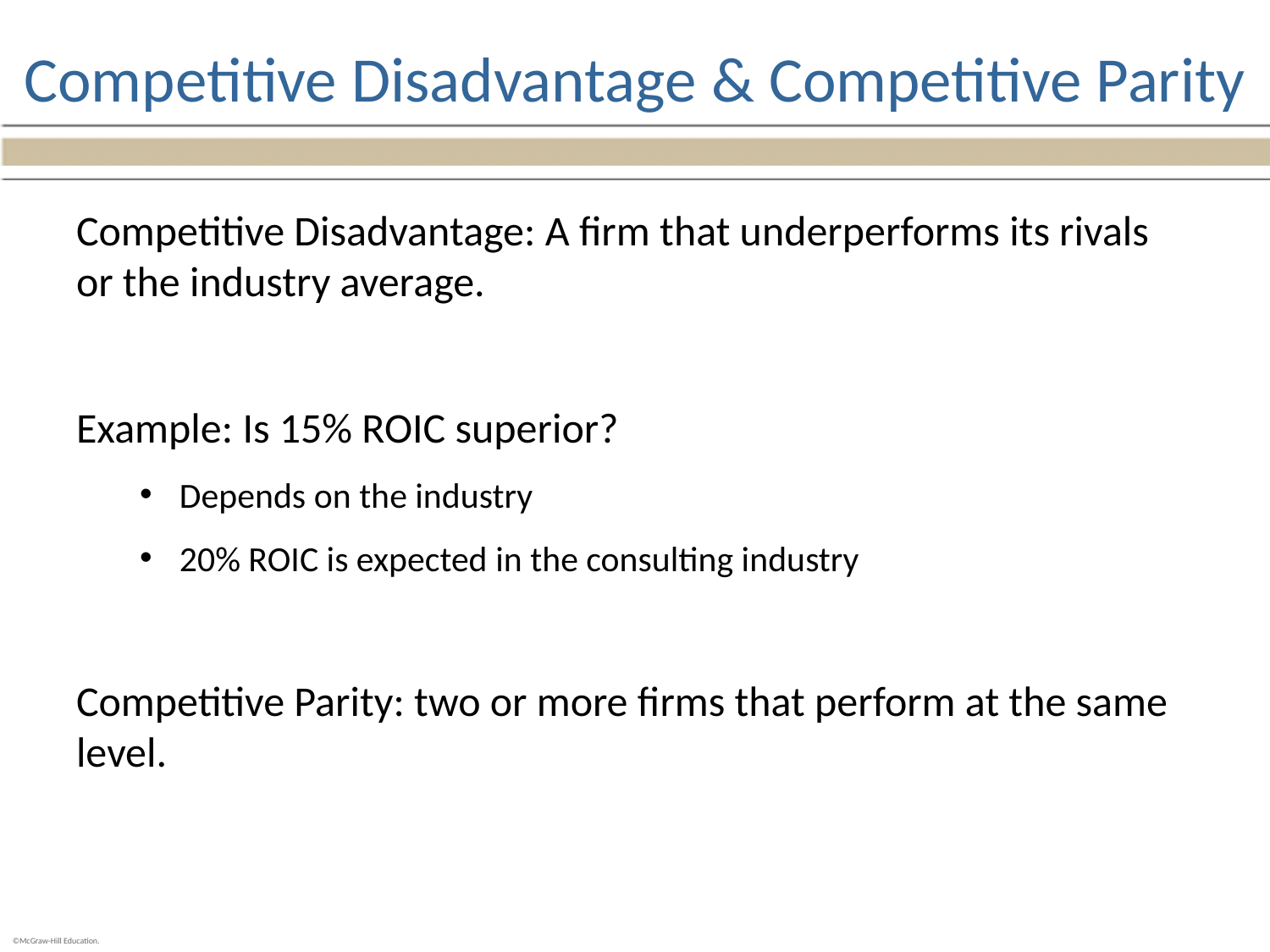

# Competitive Disadvantage & Competitive Parity
Competitive Disadvantage: A firm that underperforms its rivals or the industry average.

Example: Is 15% ROIC superior?
Depends on the industry
20% ROIC is expected in the consulting industry

Competitive Parity: two or more firms that perform at the same level.